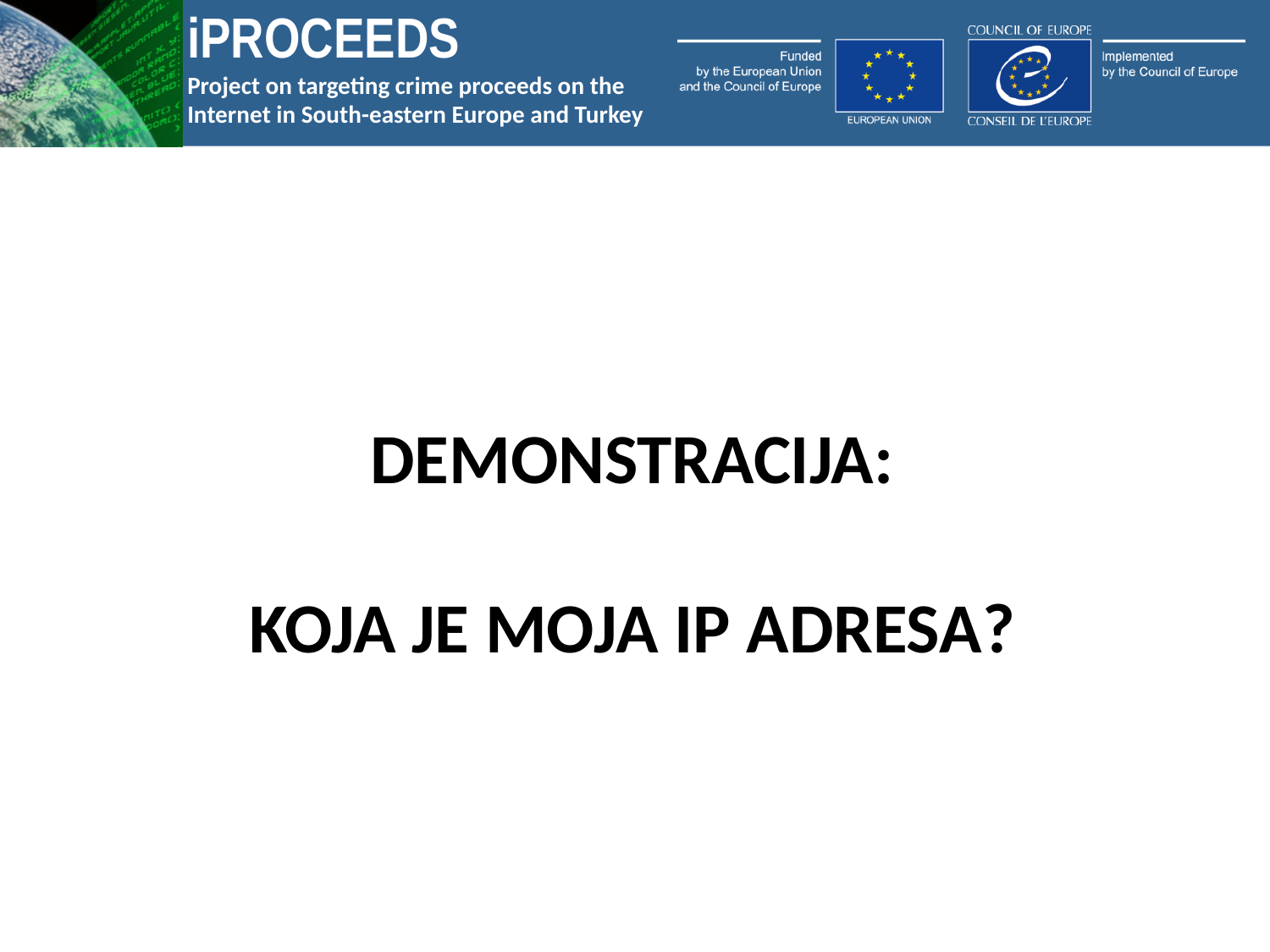

# DeMONSTRACIJA: KOJA JE MOJA IP ADRESA?